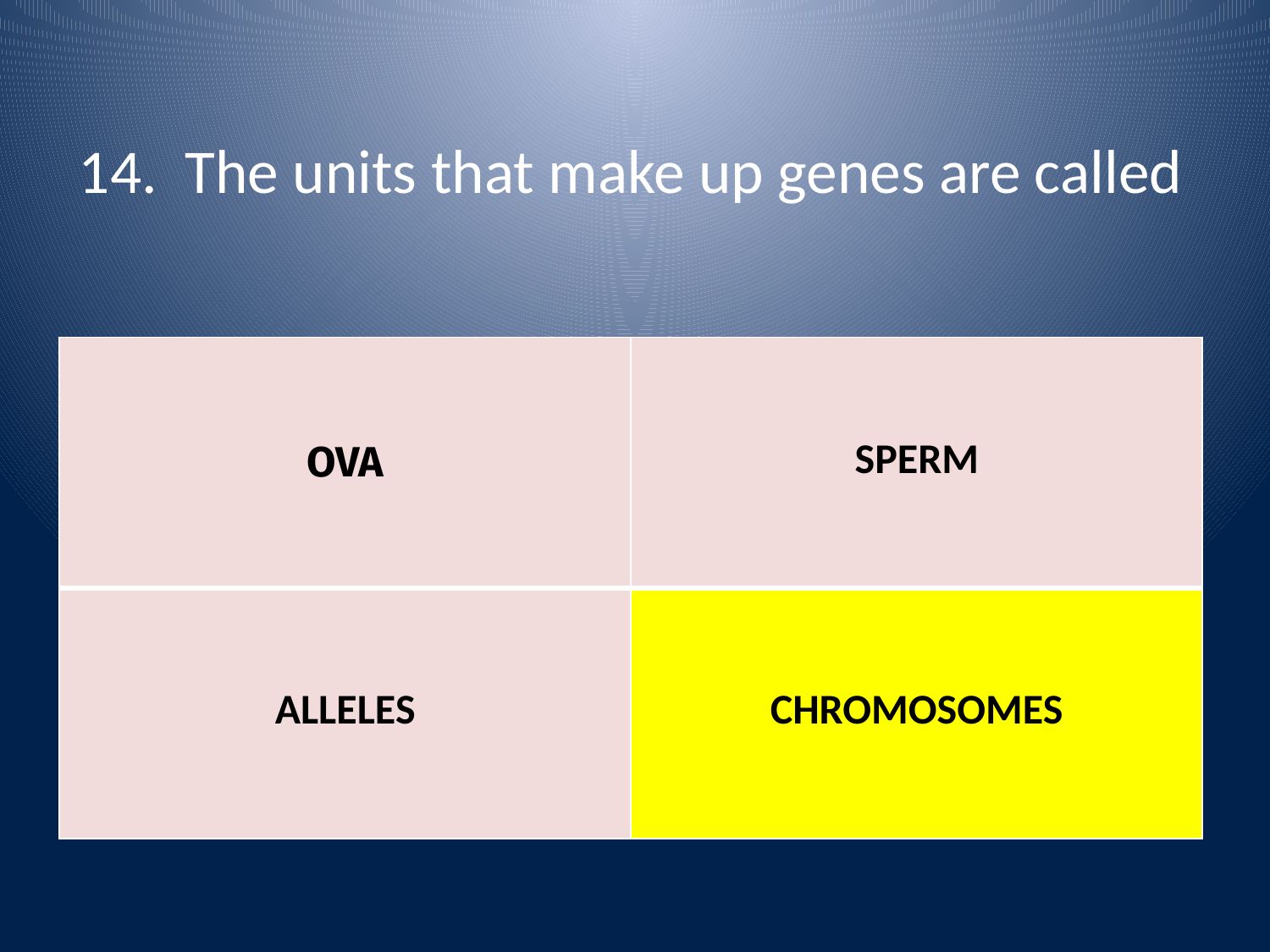

# 14.  The units that make up genes are called
| OVA | SPERM |
| --- | --- |
| ALLELES | CHROMOSOMES |